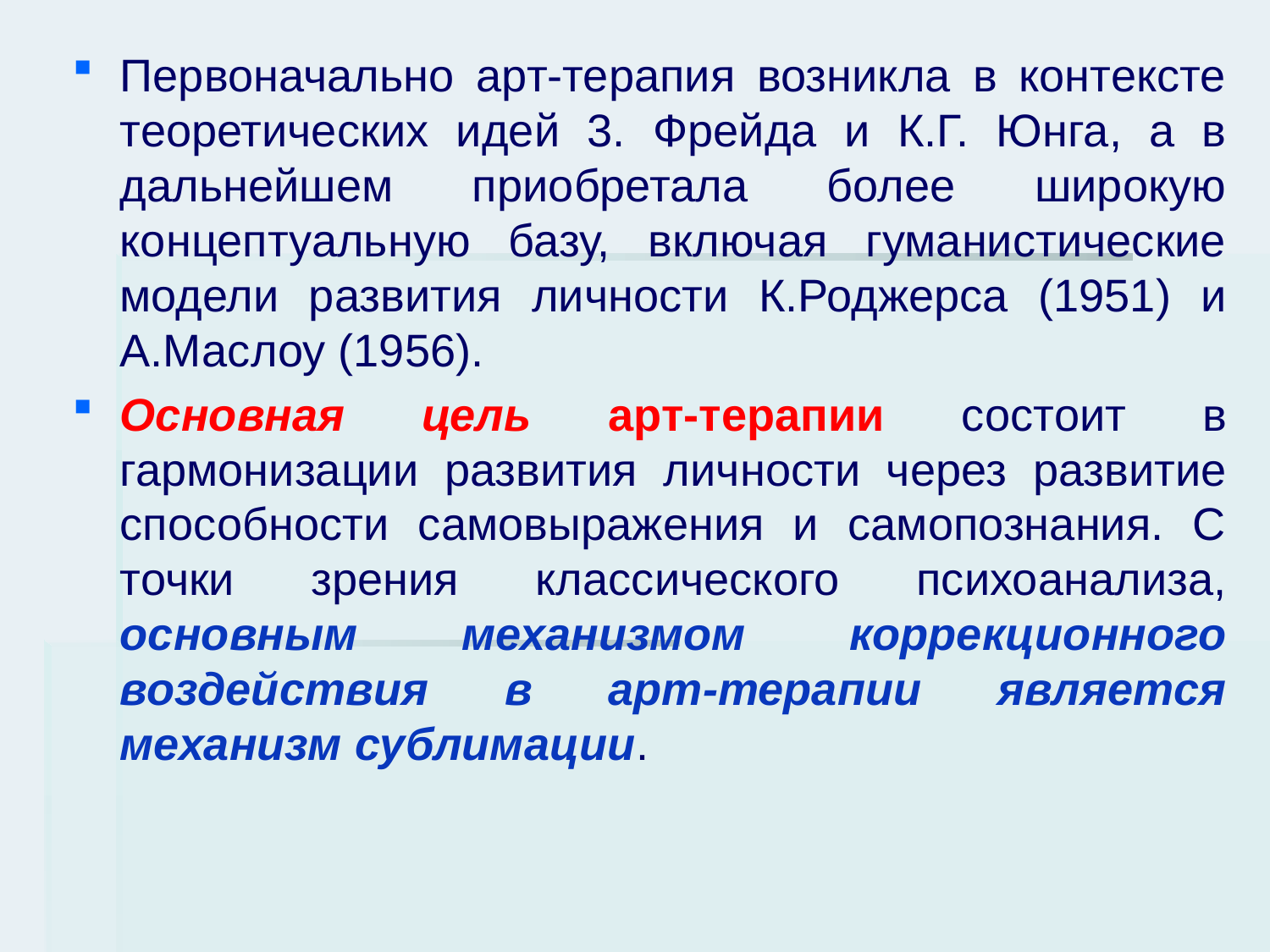

Первоначально арт-терапия возникла в контексте теоретических идей 3. Фрейда и К.Г. Юнга, а в дальнейшем приобретала более широкую концептуальную базу, включая гуманистические модели развития личности К.Роджерса (1951) и А.Маслоу (1956).
Основная цель арт-терапии состоит в гармонизации развития личности через развитие способности самовыражения и самопознания. С точки зрения классического психоанализа, основным механизмом коррекционного воздействия в арт-терапии является механизм сублимации.